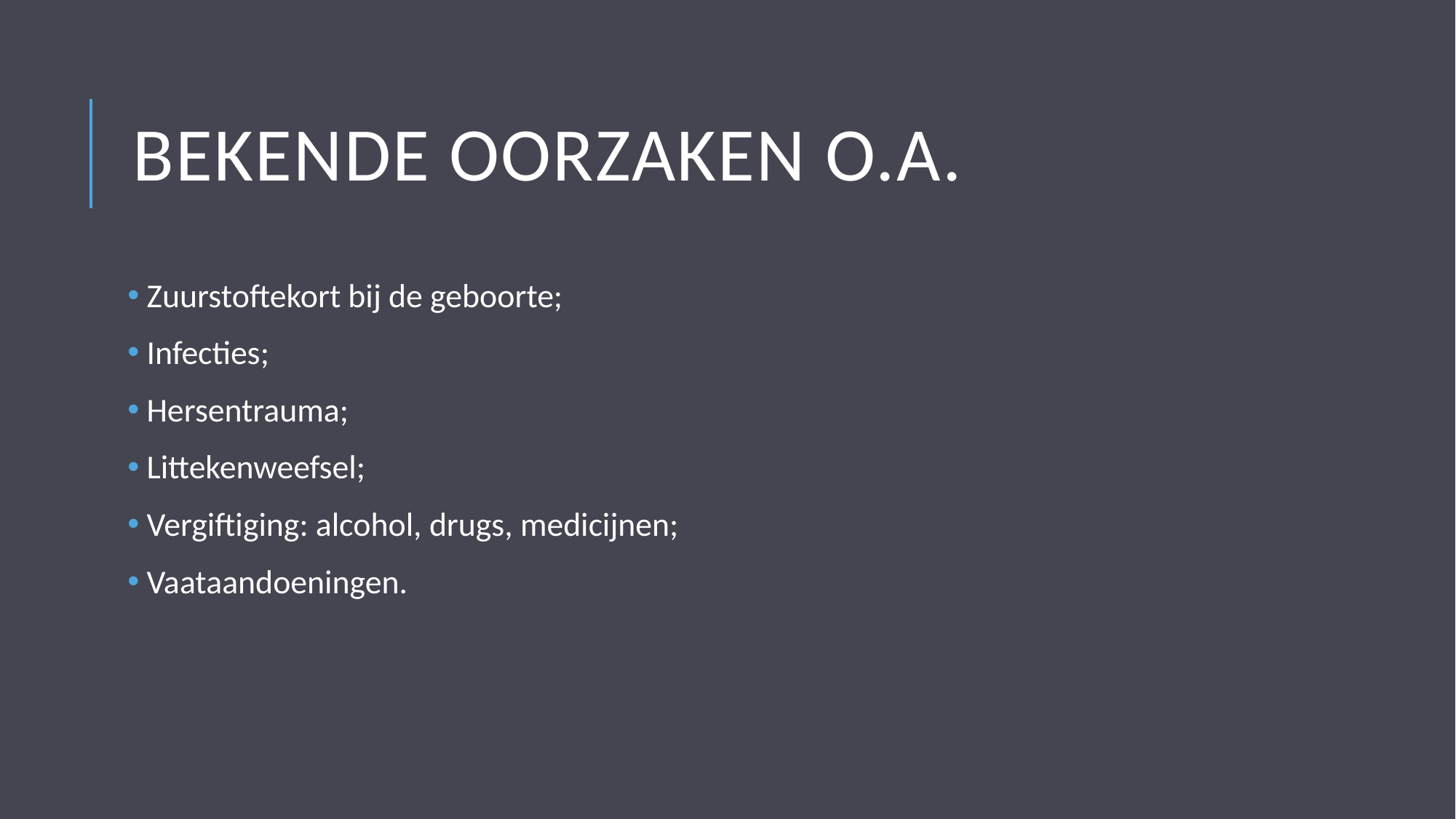

# Bekende oorzaken o.a.
 Zuurstoftekort bij de geboorte;
 Infecties;
 Hersentrauma;
 Littekenweefsel;
 Vergiftiging: alcohol, drugs, medicijnen;
 Vaataandoeningen.